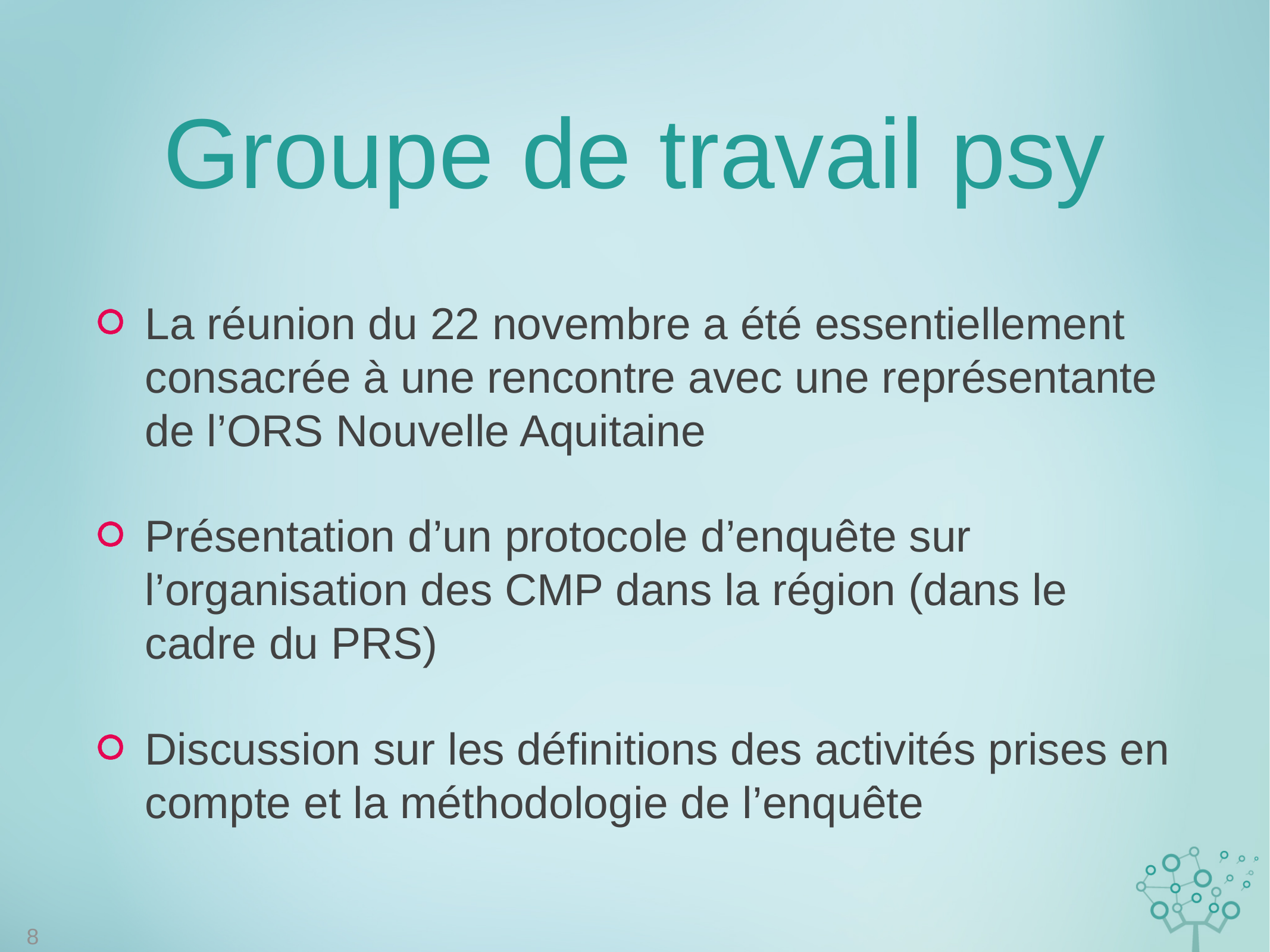

# Groupe de travail psy
La réunion du 22 novembre a été essentiellement consacrée à une rencontre avec une représentante de l’ORS Nouvelle Aquitaine
Présentation d’un protocole d’enquête sur l’organisation des CMP dans la région (dans le cadre du PRS)
Discussion sur les définitions des activités prises en compte et la méthodologie de l’enquête
8